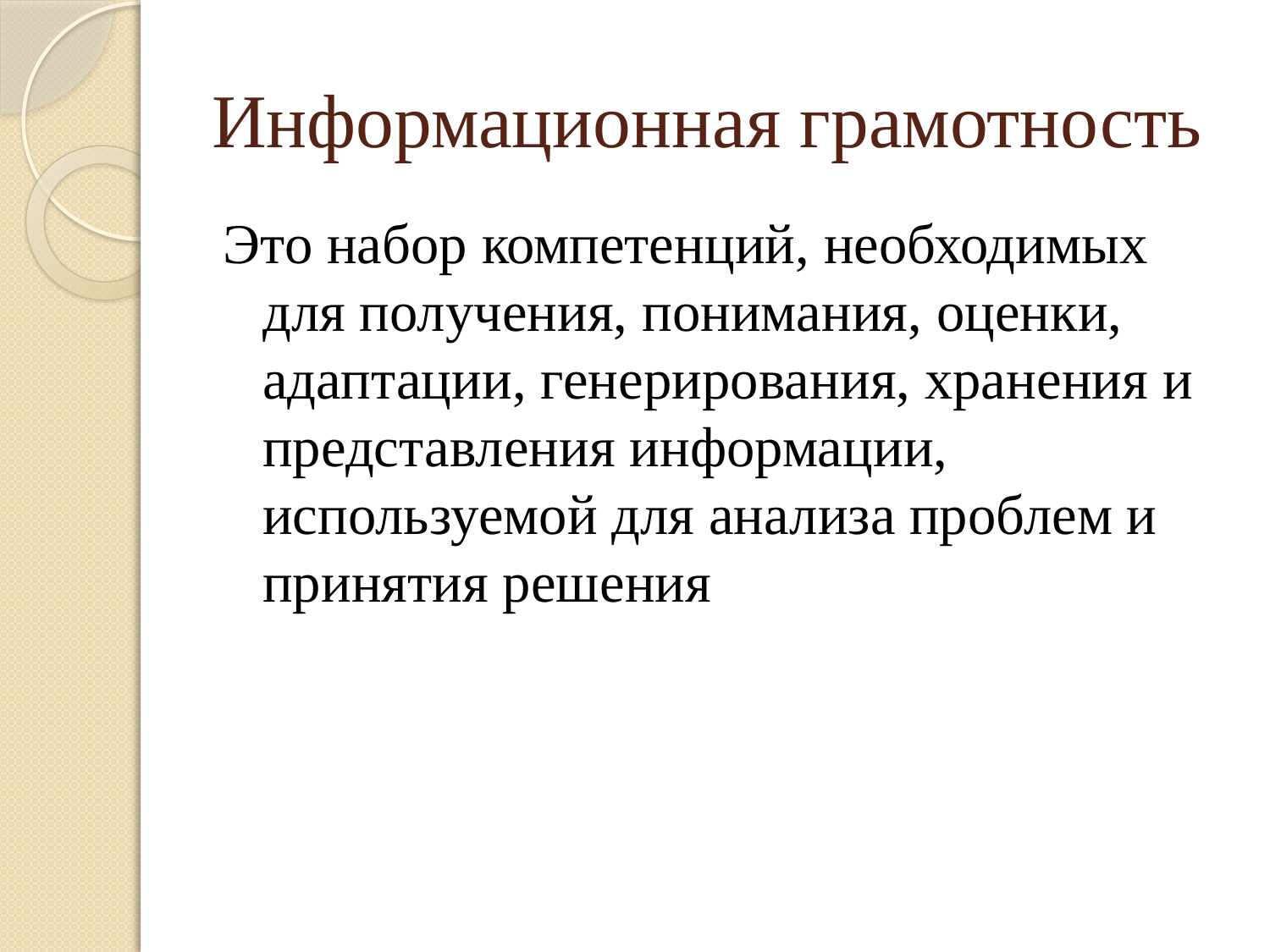

# Информационная грамотность
Это набор компетенций, необходимых для получения, понимания, оценки, адаптации, генерирования, хранения и представления информации, используемой для анализа проблем и принятия решения